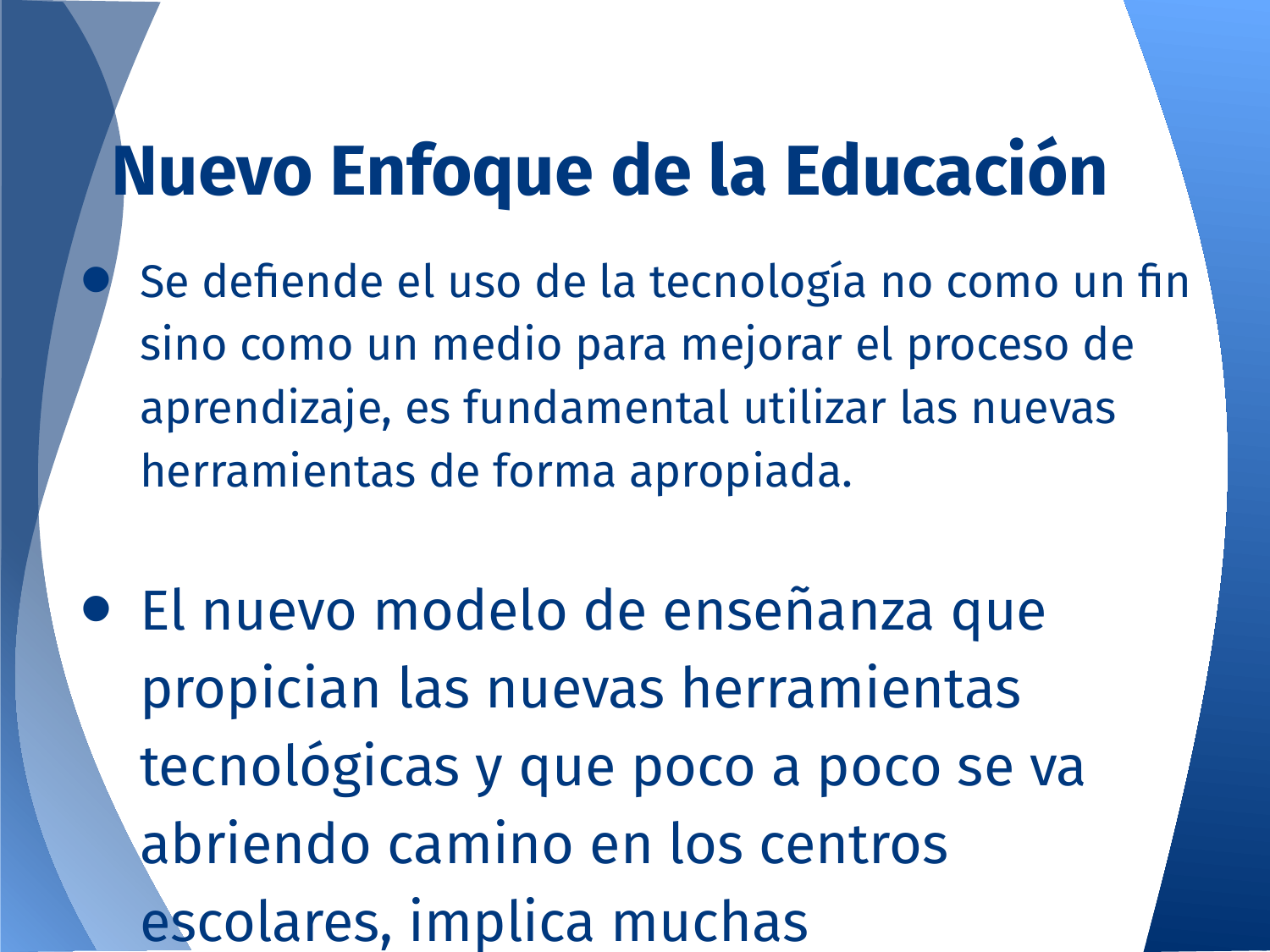

# Nuevo Enfoque de la Educación
Se defiende el uso de la tecnología no como un fin sino como un medio para mejorar el proceso de aprendizaje, es fundamental utilizar las nuevas herramientas de forma apropiada.

El nuevo modelo de enseñanza que propician las nuevas herramientas tecnológicas y que poco a poco se va abriendo camino en los centros escolares, implica muchas transformaciones.